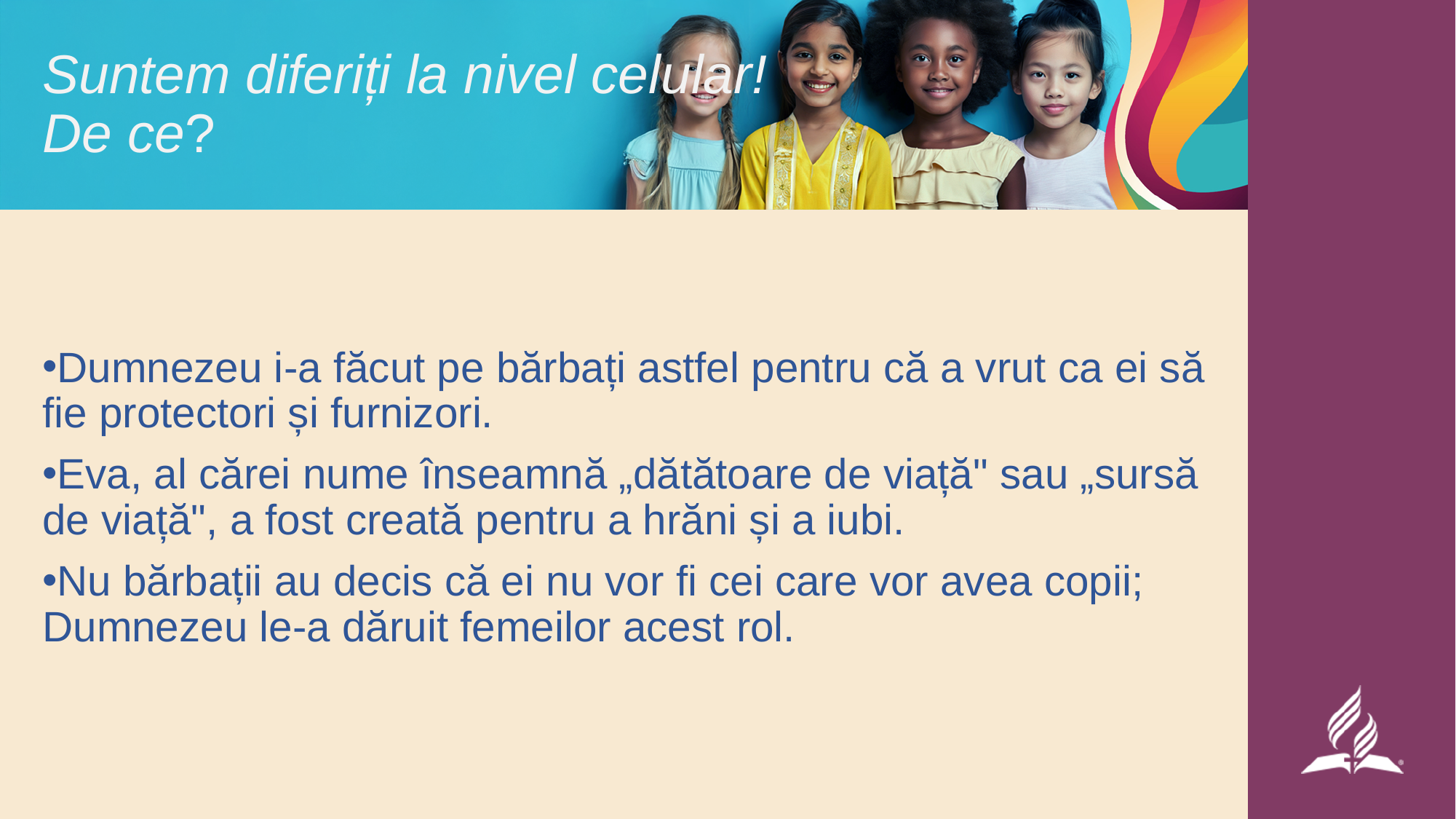

# Suntem diferiți la nivel celular! De ce?

Dumnezeu i-a făcut pe bărbați astfel pentru că a vrut ca ei să fie protectori și furnizori.
Eva, al cărei nume înseamnă „dătătoare de viață" sau „sursă de viață", a fost creată pentru a hrăni și a iubi.
Nu bărbații au decis că ei nu vor fi cei care vor avea copii; Dumnezeu le-a dăruit femeilor acest rol.